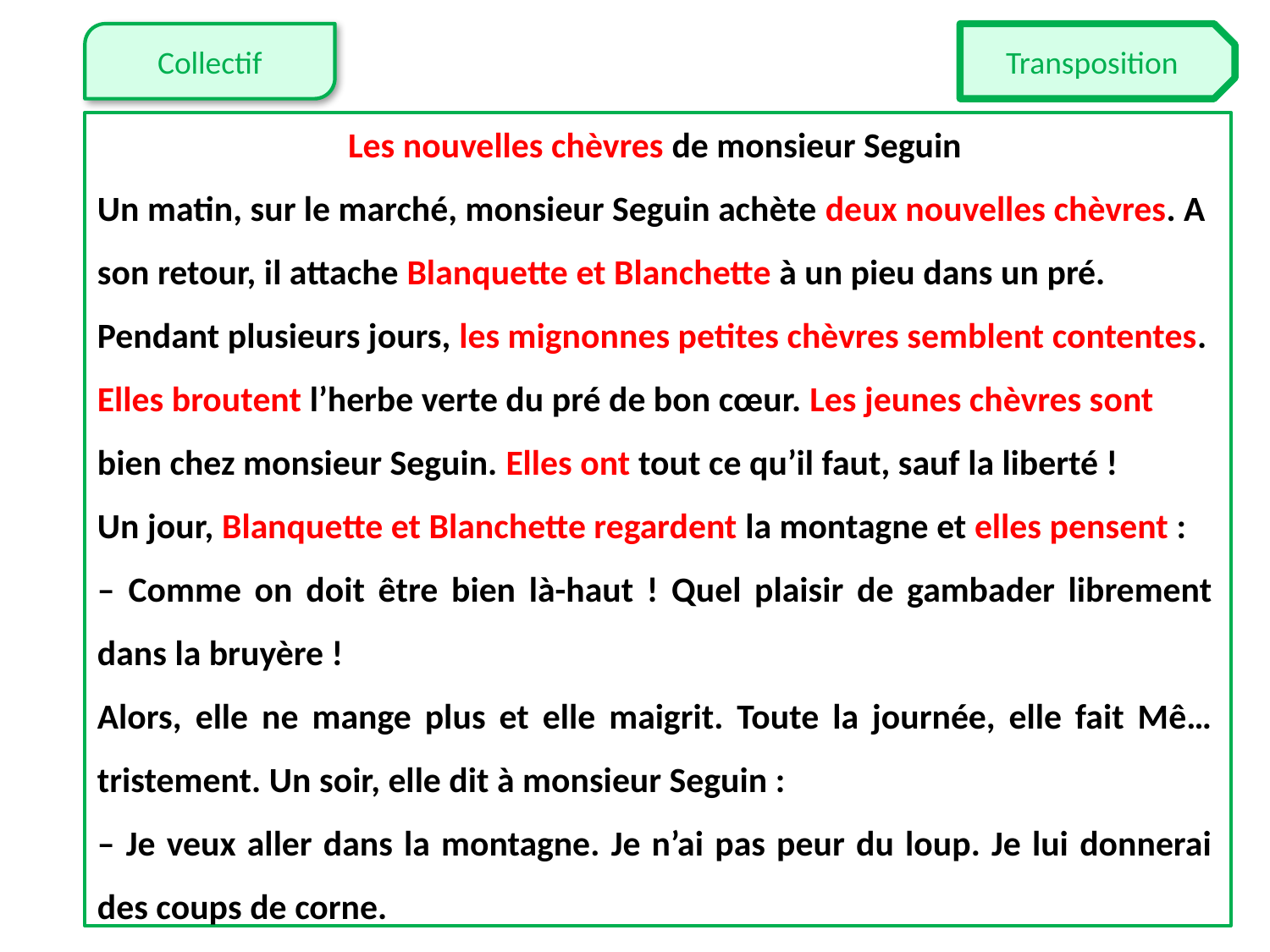

Les nouvelles chèvres de monsieur Seguin
Un matin, sur le marché, monsieur Seguin achète deux nouvelles chèvres. A son retour, il attache Blanquette et Blanchette à un pieu dans un pré. Pendant plusieurs jours, les mignonnes petites chèvres semblent contentes. Elles broutent l’herbe verte du pré de bon cœur. Les jeunes chèvres sont bien chez monsieur Seguin. Elles ont tout ce qu’il faut, sauf la liberté !
Un jour, Blanquette et Blanchette regardent la montagne et elles pensent :
– Comme on doit être bien là-haut ! Quel plaisir de gambader librement dans la bruyère !
Alors, elle ne mange plus et elle maigrit. Toute la journée, elle fait Mê… tristement. Un soir, elle dit à monsieur Seguin :
– Je veux aller dans la montagne. Je n’ai pas peur du loup. Je lui donnerai des coups de corne.